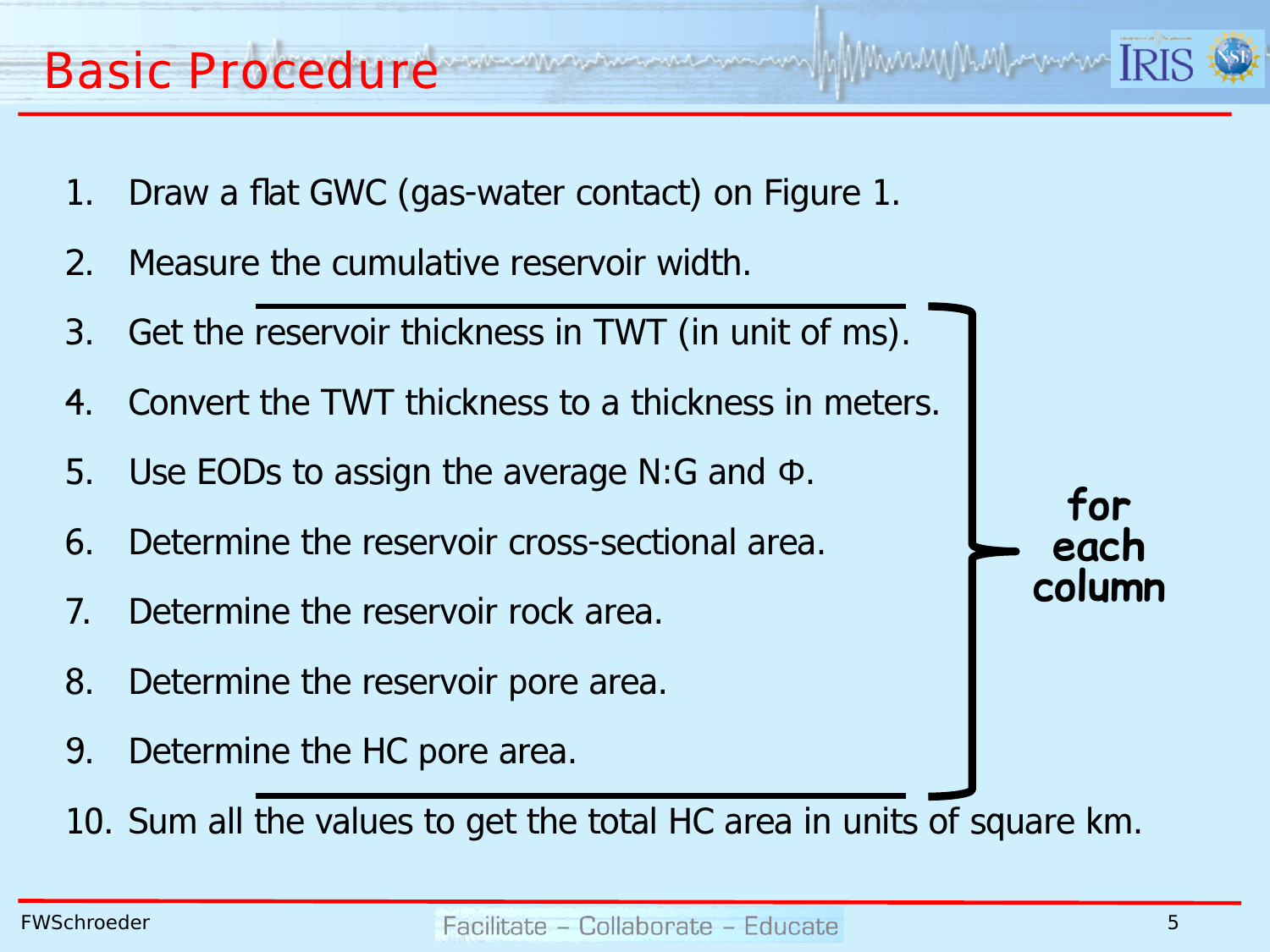

# Basic Procedure
Draw a flat GWC (gas-water contact) on Figure 1.
Measure the cumulative reservoir width.
Get the reservoir thickness in TWT (in unit of ms).
Convert the TWT thickness to a thickness in meters.
Use EODs to assign the average N:G and Φ.
Determine the reservoir cross-sectional area.
Determine the reservoir rock area.
Determine the reservoir pore area.
Determine the HC pore area.
Sum all the values to get the total HC area in units of square km.

for each column